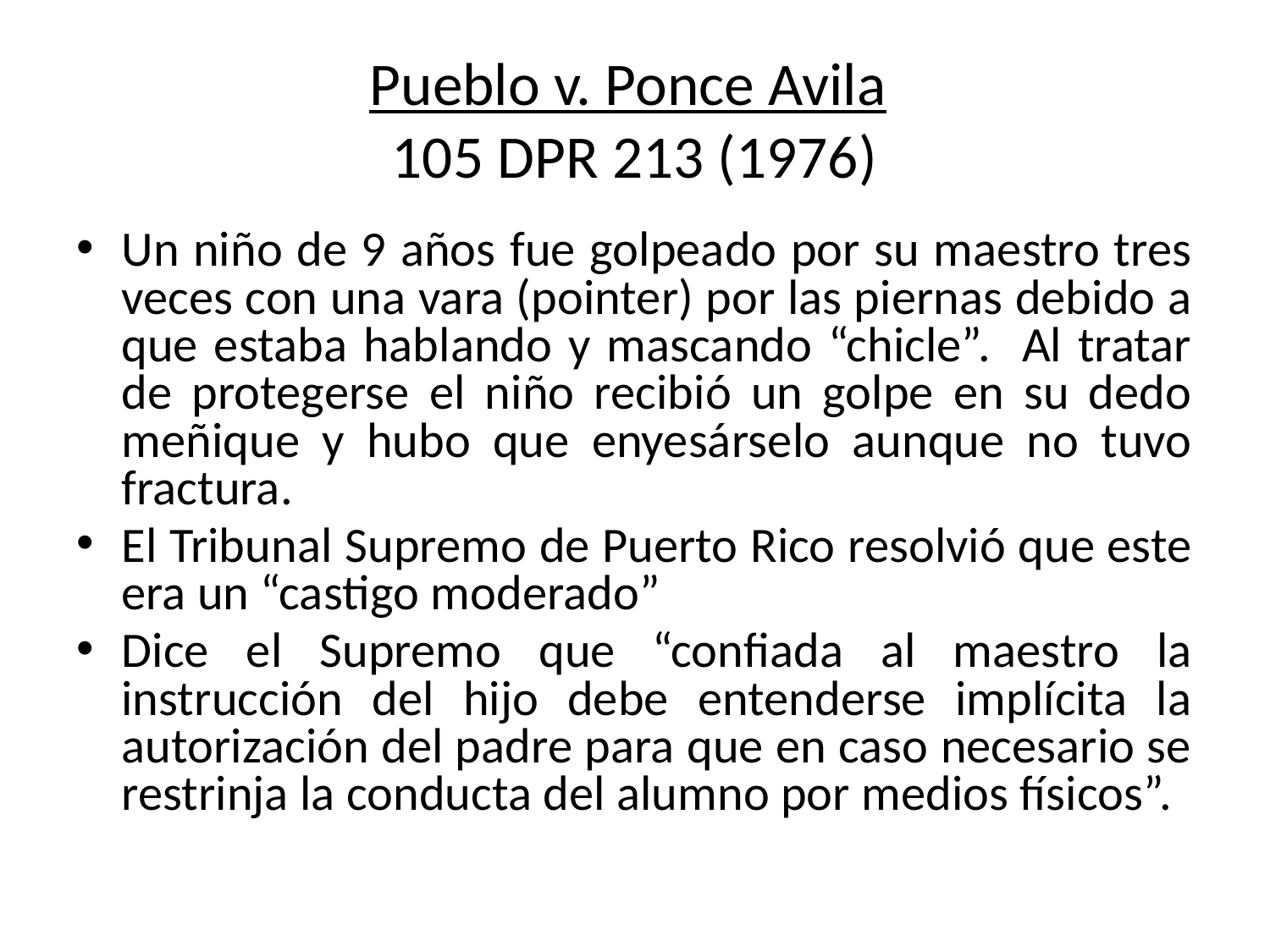

# Pueblo v. Ponce Avila 105 DPR 213 (1976)
Un niño de 9 años fue golpeado por su maestro tres veces con una vara (pointer) por las piernas debido a que estaba hablando y mascando “chicle”.  Al tratar de protegerse el niño recibió un golpe en su dedo meñique y hubo que enyesárselo aunque no tuvo fractura.
El Tribunal Supremo de Puerto Rico resolvió que este era un “castigo moderado”
Dice el Supremo que “confiada al maestro la instrucción del hijo debe entenderse implícita la autorización del padre para que en caso necesario se restrinja la conducta del alumno por medios físicos”.